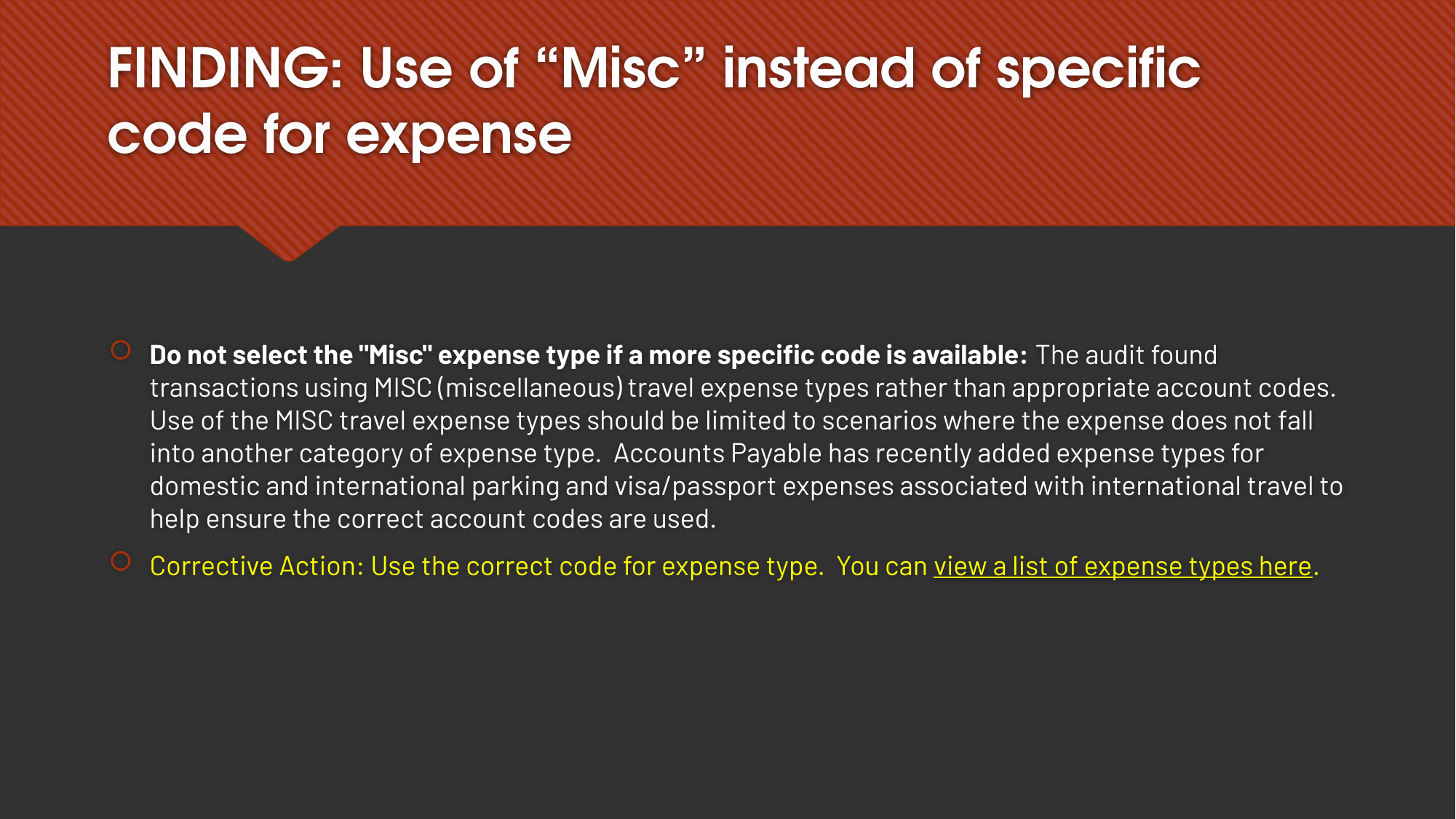

# FINDING: Use of “Misc” instead of specific code for expense
Do not select the "Misc" expense type if a more specific code is available: The audit found transactions using MISC (miscellaneous) travel expense types rather than appropriate account codes. Use of the MISC travel expense types should be limited to scenarios where the expense does not fall into another category of expense type.  Accounts Payable has recently added expense types for domestic and international parking and visa/passport expenses associated with international travel to help ensure the correct account codes are used.
Corrective Action: Use the correct code for expense type.  You can view a list of expense types here.